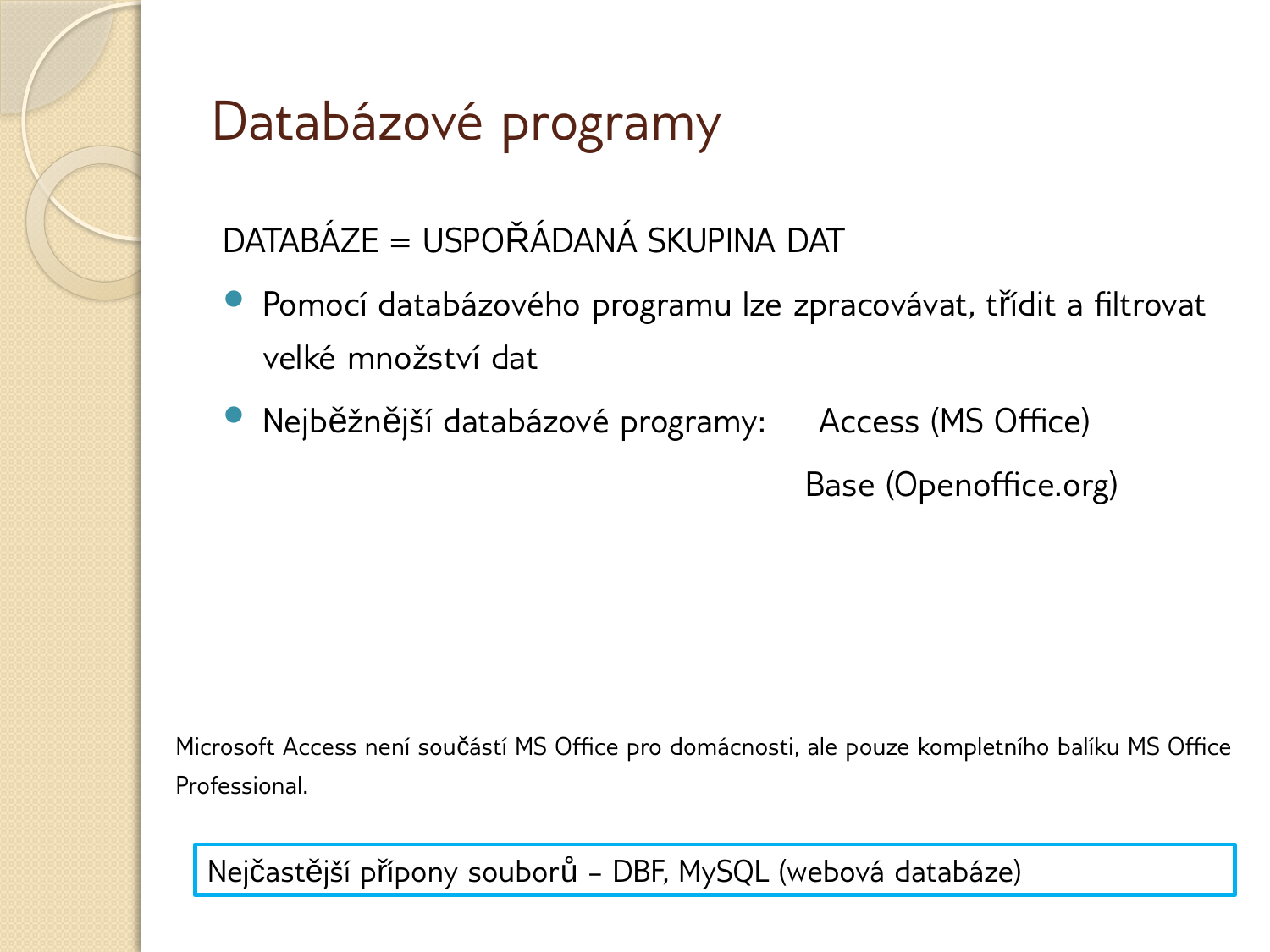

# Databázové programy
DATABÁZE = USPOŘÁDANÁ SKUPINA DAT
Pomocí databázového programu lze zpracovávat, třídit a filtrovat velké množství dat
Nejběžnější databázové programy:     Access (MS Office)
				       Base (Openoffice.org)

Microsoft Access není součástí MS Office pro domácnosti, ale pouze kompletního balíku MS Office Professional.
Nejčastější přípony souborů – DBF, MySQL (webová databáze)